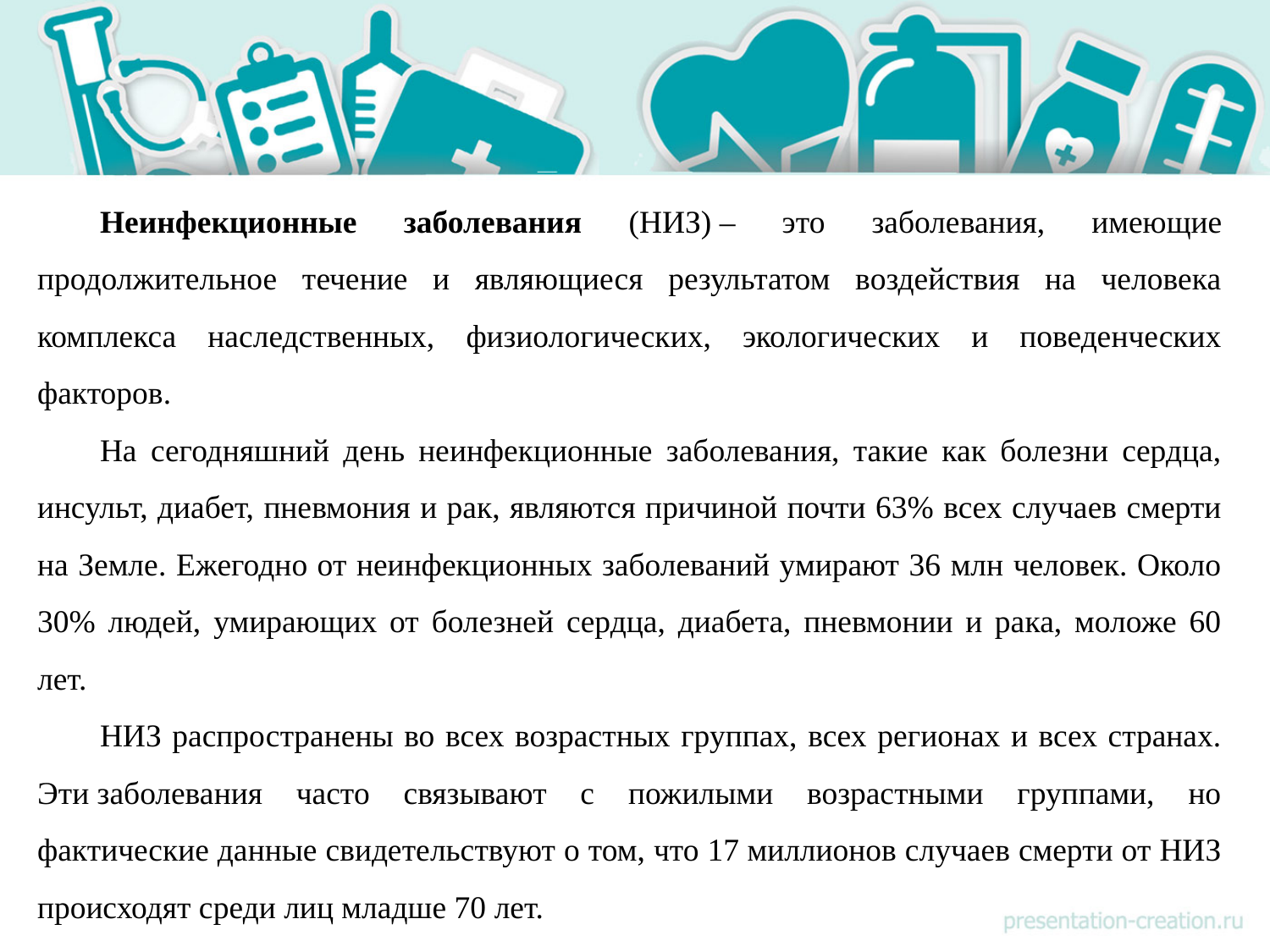

Неинфекционные заболевания (НИЗ) – это заболевания, имеющие продолжительное течение и являющиеся результатом воздействия на человека комплекса наследственных, физиологических, экологических и поведенческих факторов.
На сегодняшний день неинфекционные заболевания, такие как болезни сердца, инсульт, диабет, пневмония и рак, являются причиной почти 63% всех случаев смерти на Земле. Ежегодно от неинфекционных заболеваний умирают 36 млн человек. Около 30% людей, умирающих от болезней сердца, диабета, пневмонии и рака, моложе 60 лет.
НИЗ распространены во всех возрастных группах, всех регионах и всех странах. Эти заболевания часто связывают с пожилыми возрастными группами, но фактические данные свидетельствуют о том, что 17 миллионов случаев смерти от НИЗ происходят среди лиц младше 70 лет.